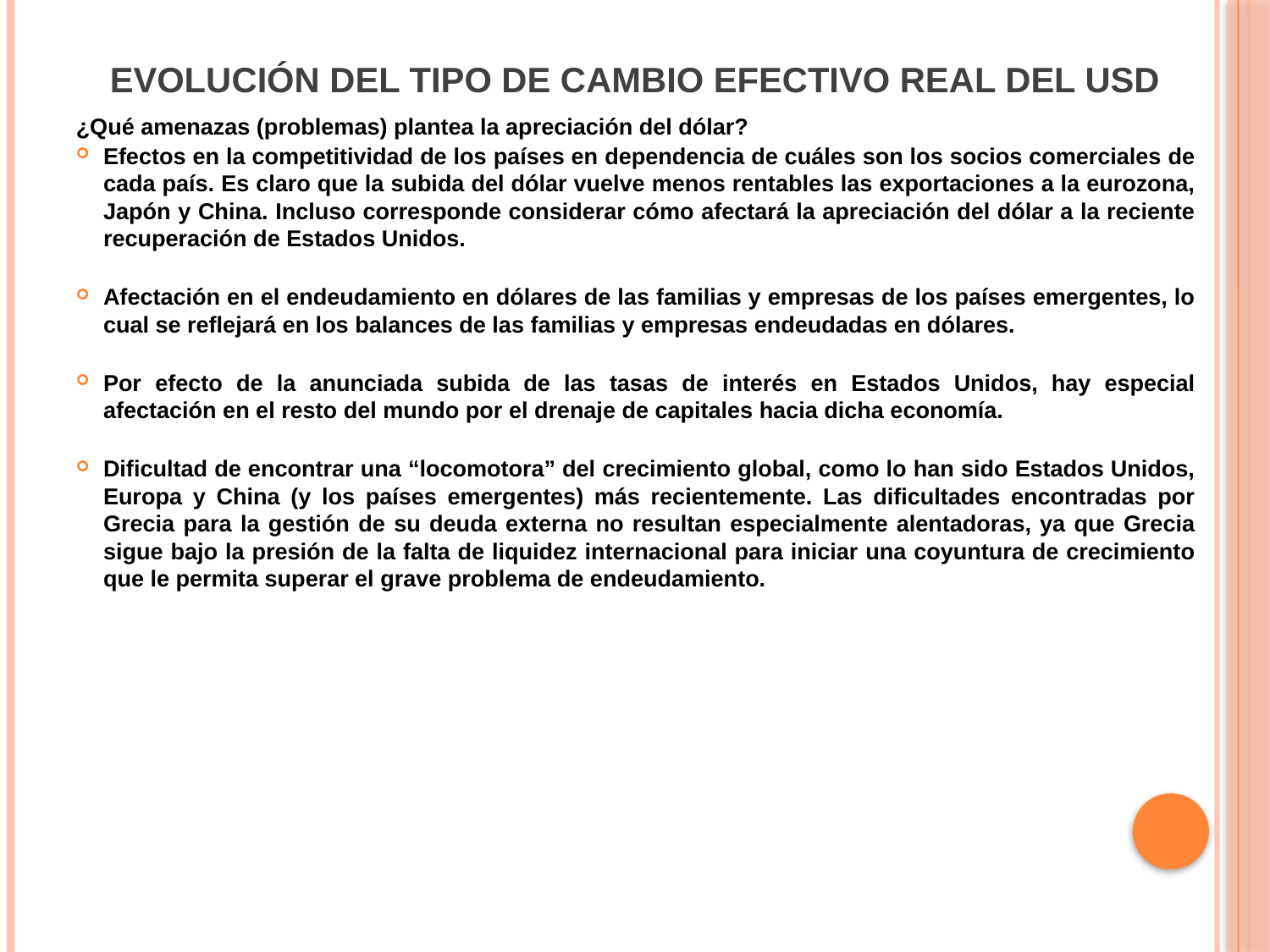

# Evolución del Tipo de Cambio Efectivo Real del USD
¿Qué amenazas (problemas) plantea la apreciación del dólar?
Efectos en la competitividad de los países en dependencia de cuáles son los socios comerciales de cada país. Es claro que la subida del dólar vuelve menos rentables las exportaciones a la eurozona, Japón y China. Incluso corresponde considerar cómo afectará la apreciación del dólar a la reciente recuperación de Estados Unidos.

Afectación en el endeudamiento en dólares de las familias y empresas de los países emergentes, lo cual se reflejará en los balances de las familias y empresas endeudadas en dólares.

Por efecto de la anunciada subida de las tasas de interés en Estados Unidos, hay especial afectación en el resto del mundo por el drenaje de capitales hacia dicha economía.

Dificultad de encontrar una “locomotora” del crecimiento global, como lo han sido Estados Unidos, Europa y China (y los países emergentes) más recientemente. Las dificultades encontradas por Grecia para la gestión de su deuda externa no resultan especialmente alentadoras, ya que Grecia sigue bajo la presión de la falta de liquidez internacional para iniciar una coyuntura de crecimiento que le permita superar el grave problema de endeudamiento.